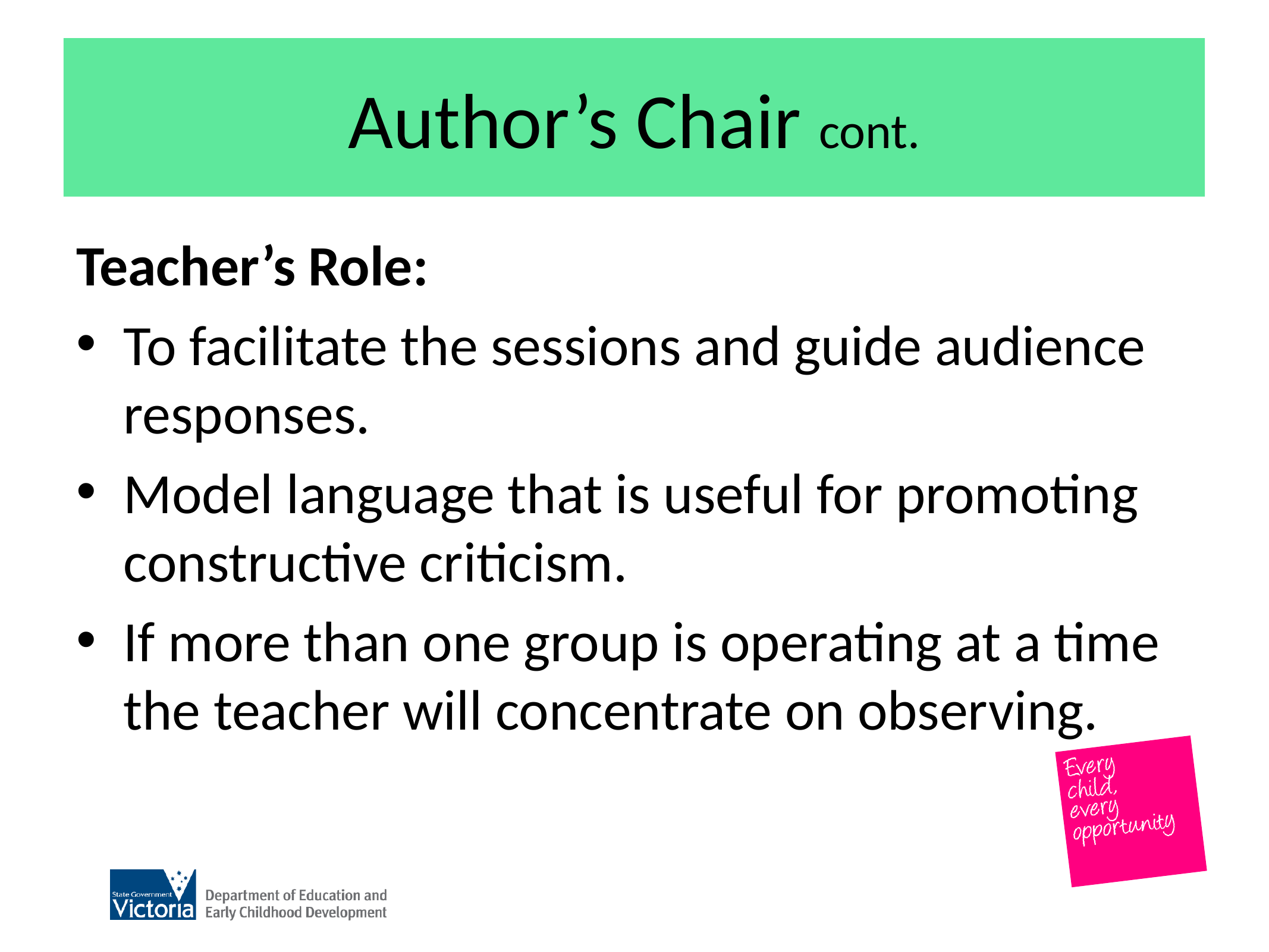

# Author’s Chair cont.
Teacher’s Role:
To facilitate the sessions and guide audience responses.
Model language that is useful for promoting constructive criticism.
If more than one group is operating at a time the teacher will concentrate on observing.